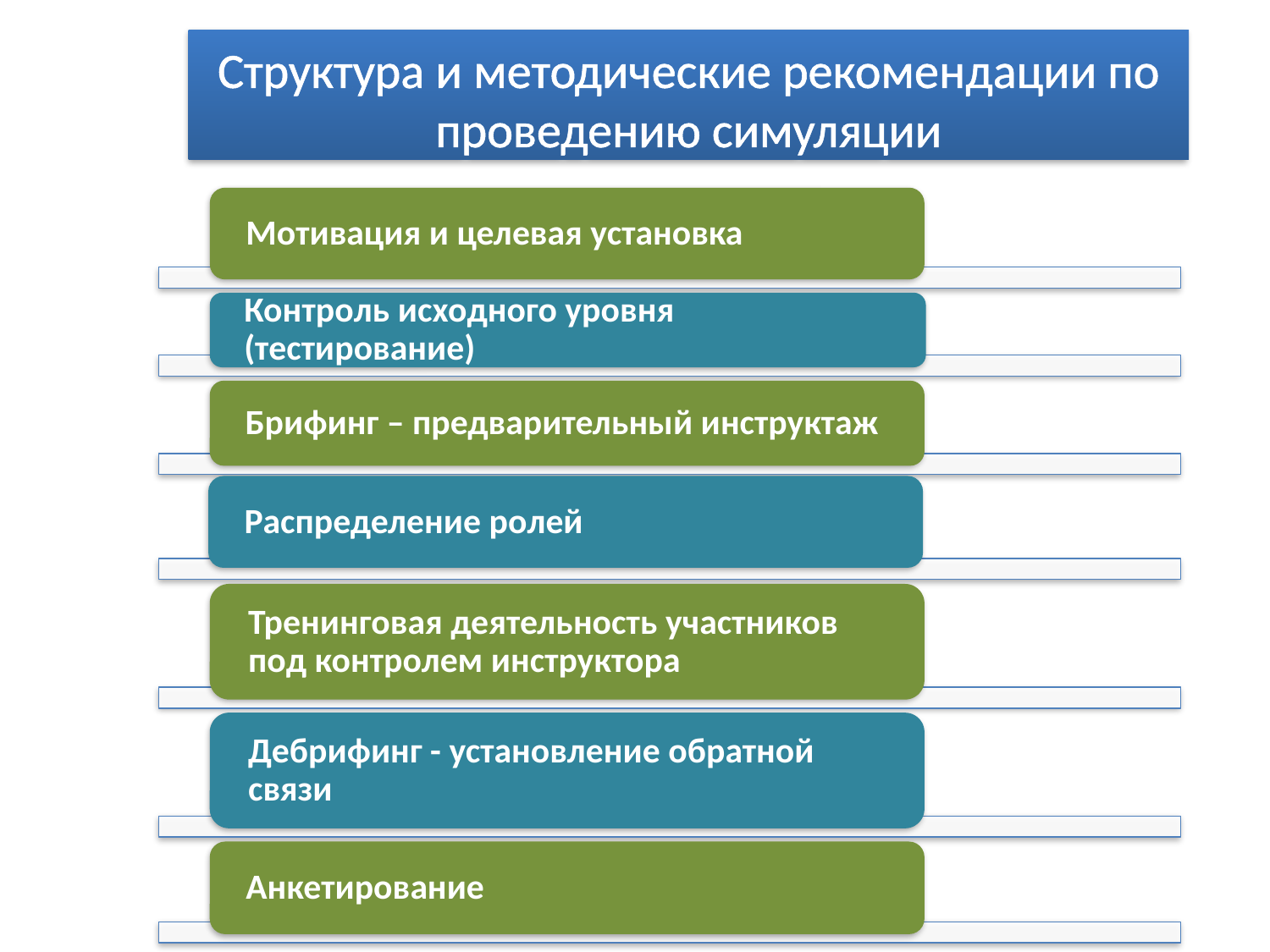

Структура и методические рекомендации по проведению симуляции
Мотивация и целевая установка
Контроль исходного уровня (тестирование)
Брифинг – предварительный инструктаж
Распределение ролей
Тренинговая деятельность участников под контролем инструктора
Дебрифинг - установление обратной связи
Анкетирование